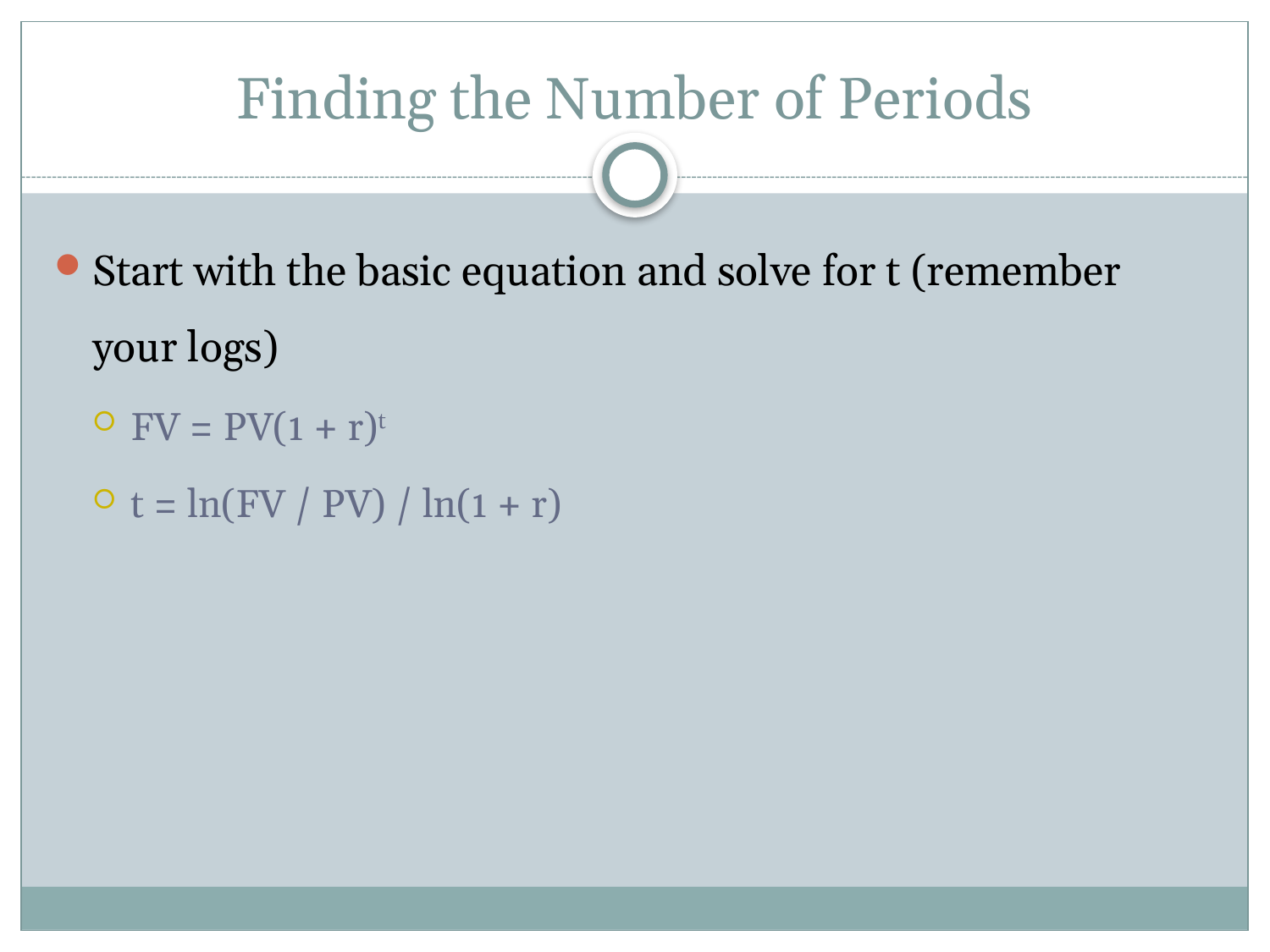

# Finding the Number of Periods
Start with the basic equation and solve for t (remember your logs)
FV = PV(1 + r)t
t = ln(FV / PV) / ln(1 + r)